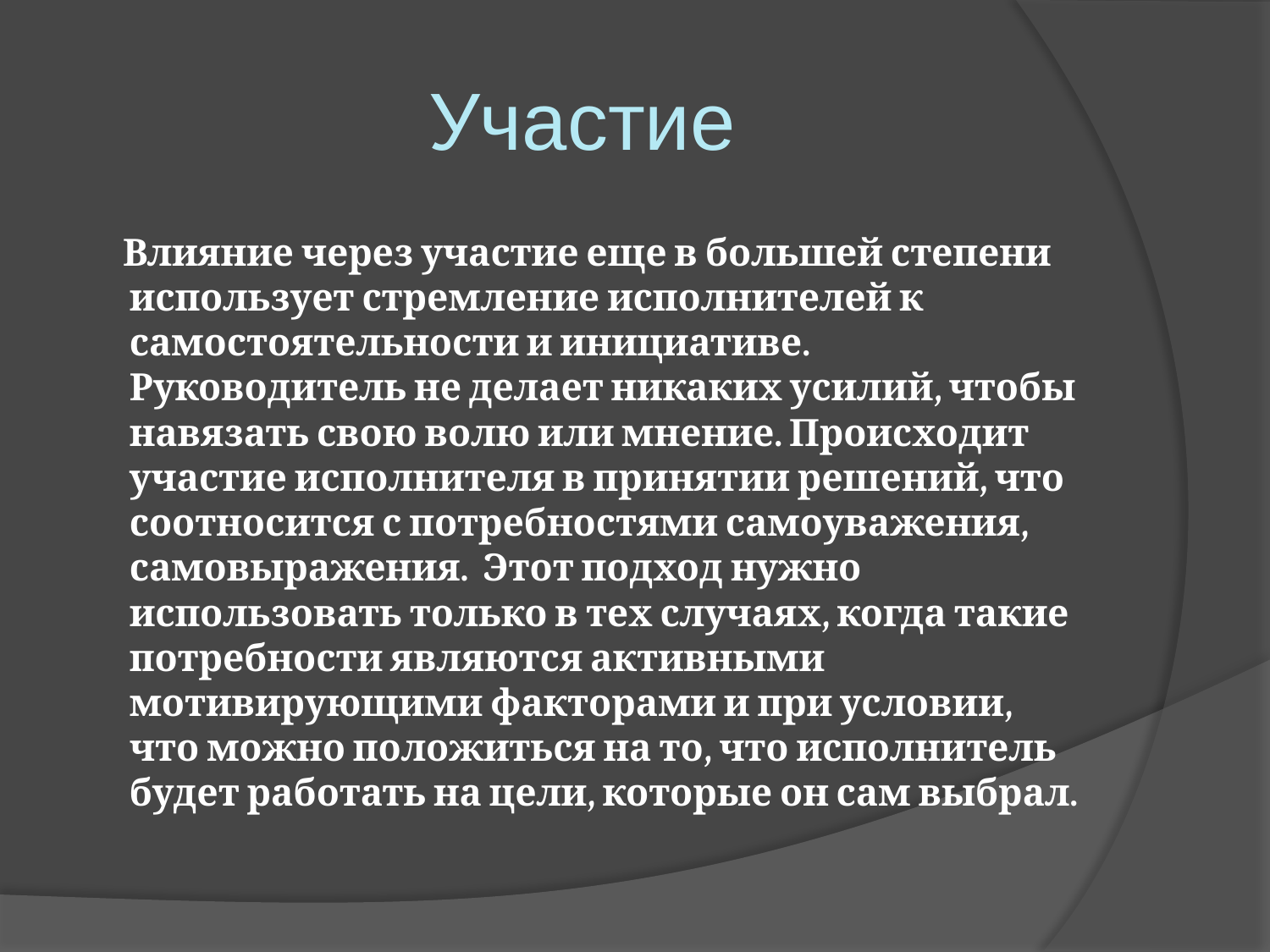

# Участие
     Влияние через участие еще в большей степени использует стремление исполнителей к самостоятельности и инициативе. Руководитель не делает никаких усилий, чтобы навязать свою волю или мнение. Происходит участие исполнителя в принятии решений, что соотносится с потребностями самоуважения, самовыражения.  Этот подход нужно использовать только в тех случаях, когда такие потребности являются активными мотивирующими факторами и при условии, что можно положиться на то, что исполнитель будет работать на цели, которые он сам выбрал.